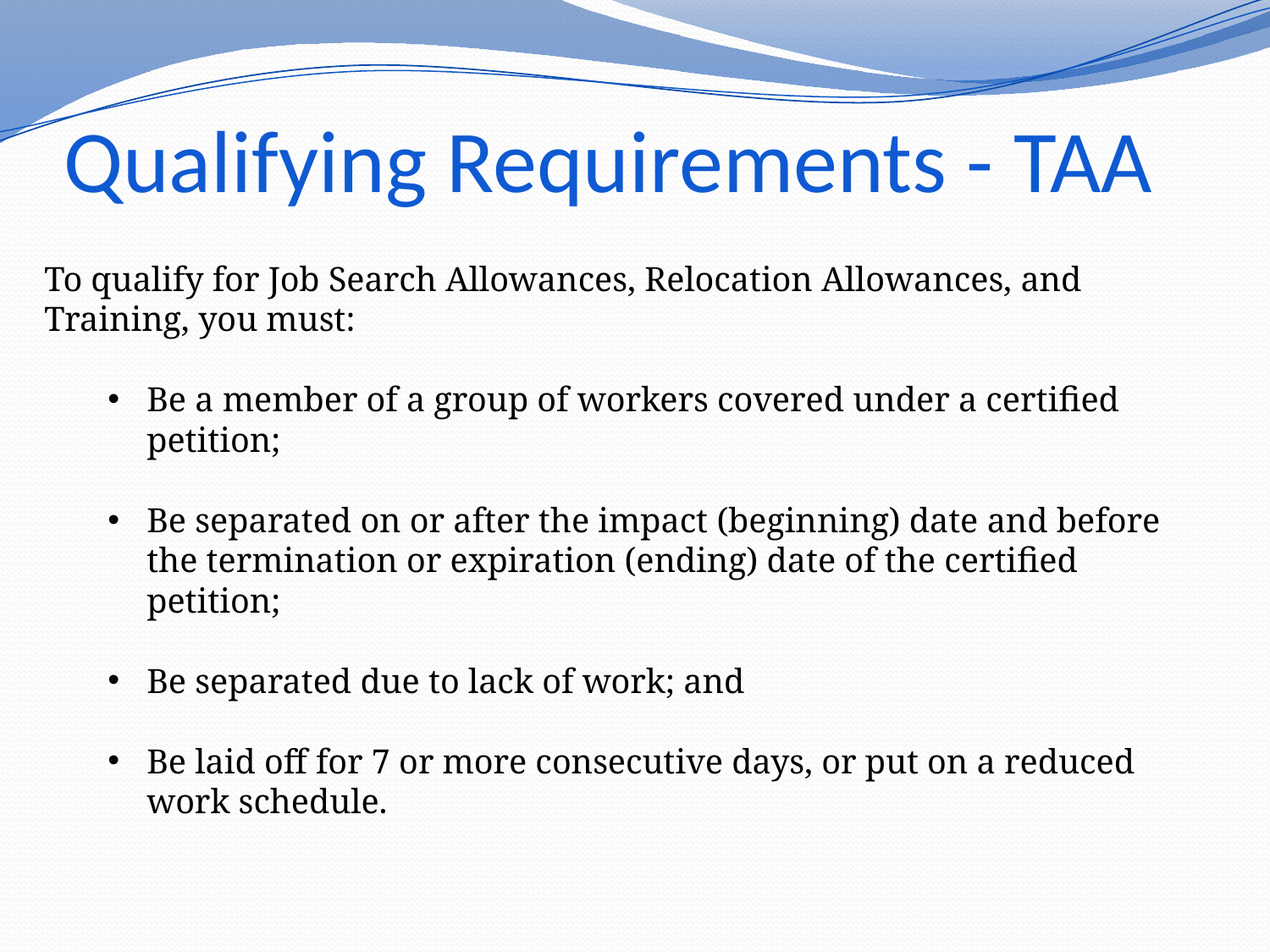

# Qualifying Requirements - TAA

To qualify for Job Search Allowances, Relocation Allowances, and Training, you must:

Be a member of a group of workers covered under a certified petition;

Be separated on or after the impact (beginning) date and before the termination or expiration (ending) date of the certified petition;

Be separated due to lack of work; and

Be laid off for 7 or more consecutive days, or put on a reduced work schedule.